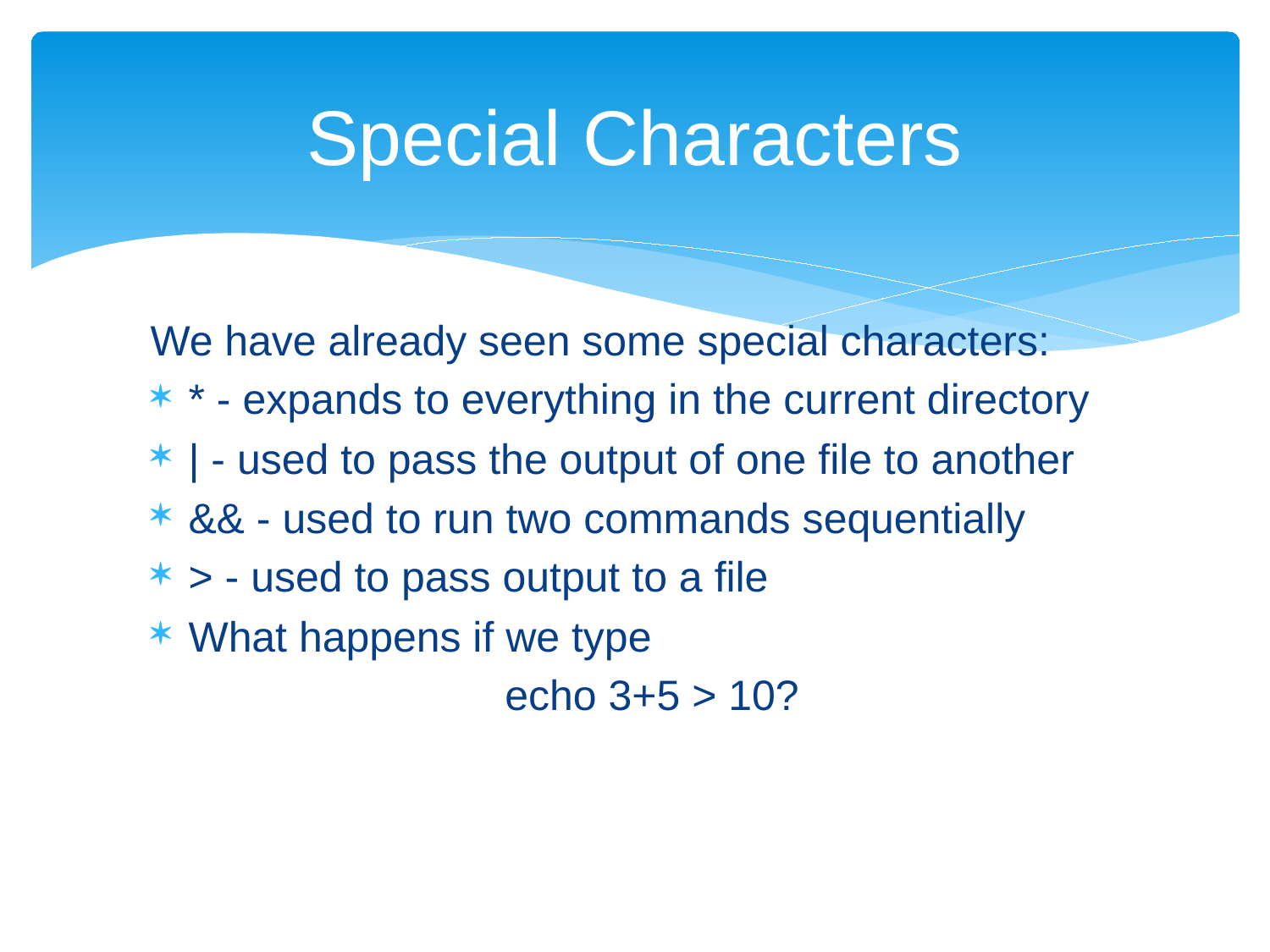

# Special Characters
We have already seen some special characters:
* - expands to everything in the current directory
| - used to pass the output of one file to another
&& - used to run two commands sequentially
> - used to pass output to a file
What happens if we type
echo 3+5 > 10?